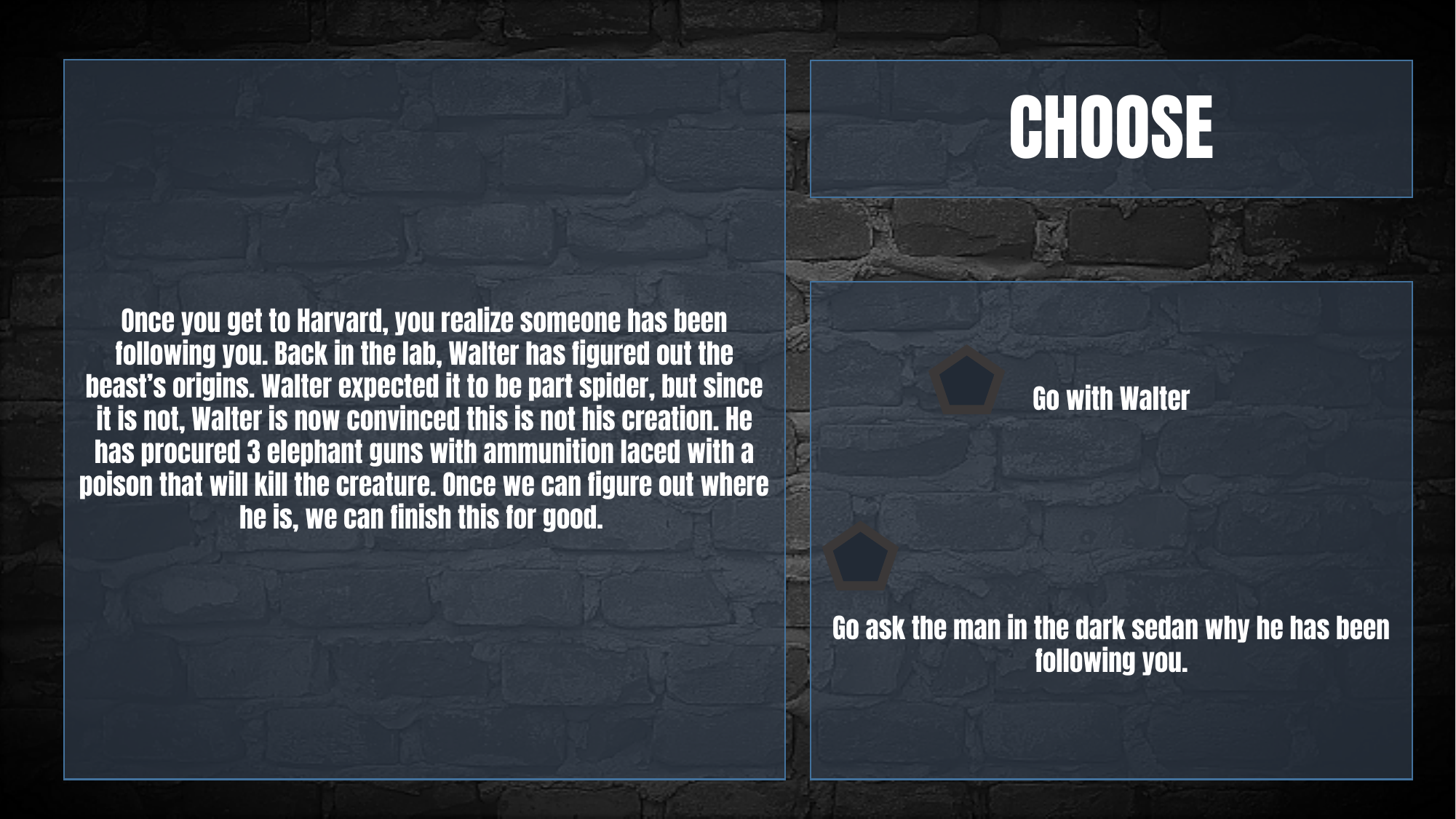

Once you get to Harvard, you realize someone has been following you. Back in the lab, Walter has figured out the beast’s origins. Walter expected it to be part spider, but since it is not, Walter is now convinced this is not his creation. He has procured 3 elephant guns with ammunition laced with a poison that will kill the creature. Once we can figure out where he is, we can finish this for good.
CHOOSE
Go with Walter

Go ask the man in the dark sedan why he has been following you.